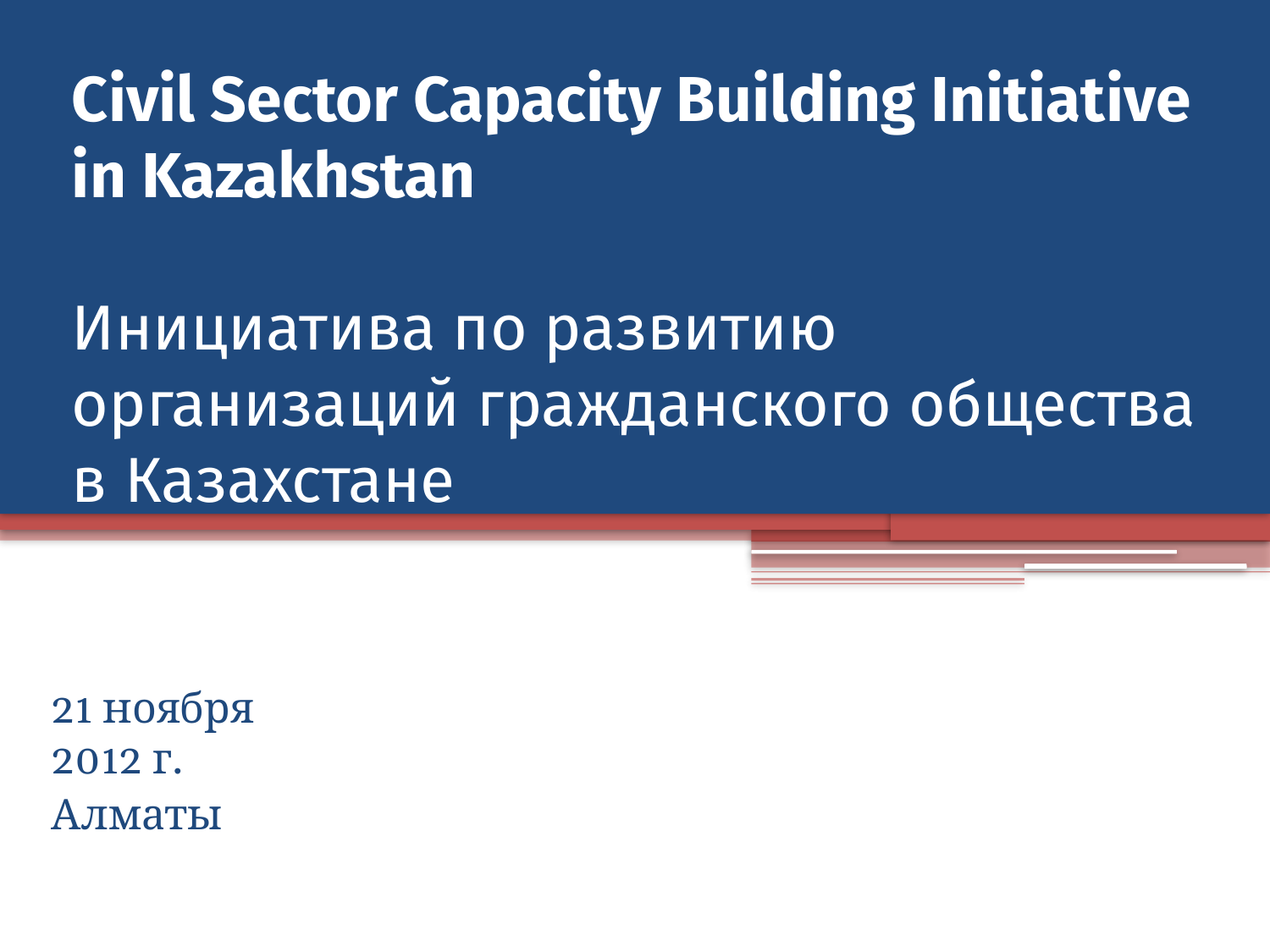

# Civil Sector Capacity Building Initiative in Kazakhstan Инициатива по развитию организаций гражданского общества в Казахстане
21 ноября 2012 г.
Алматы